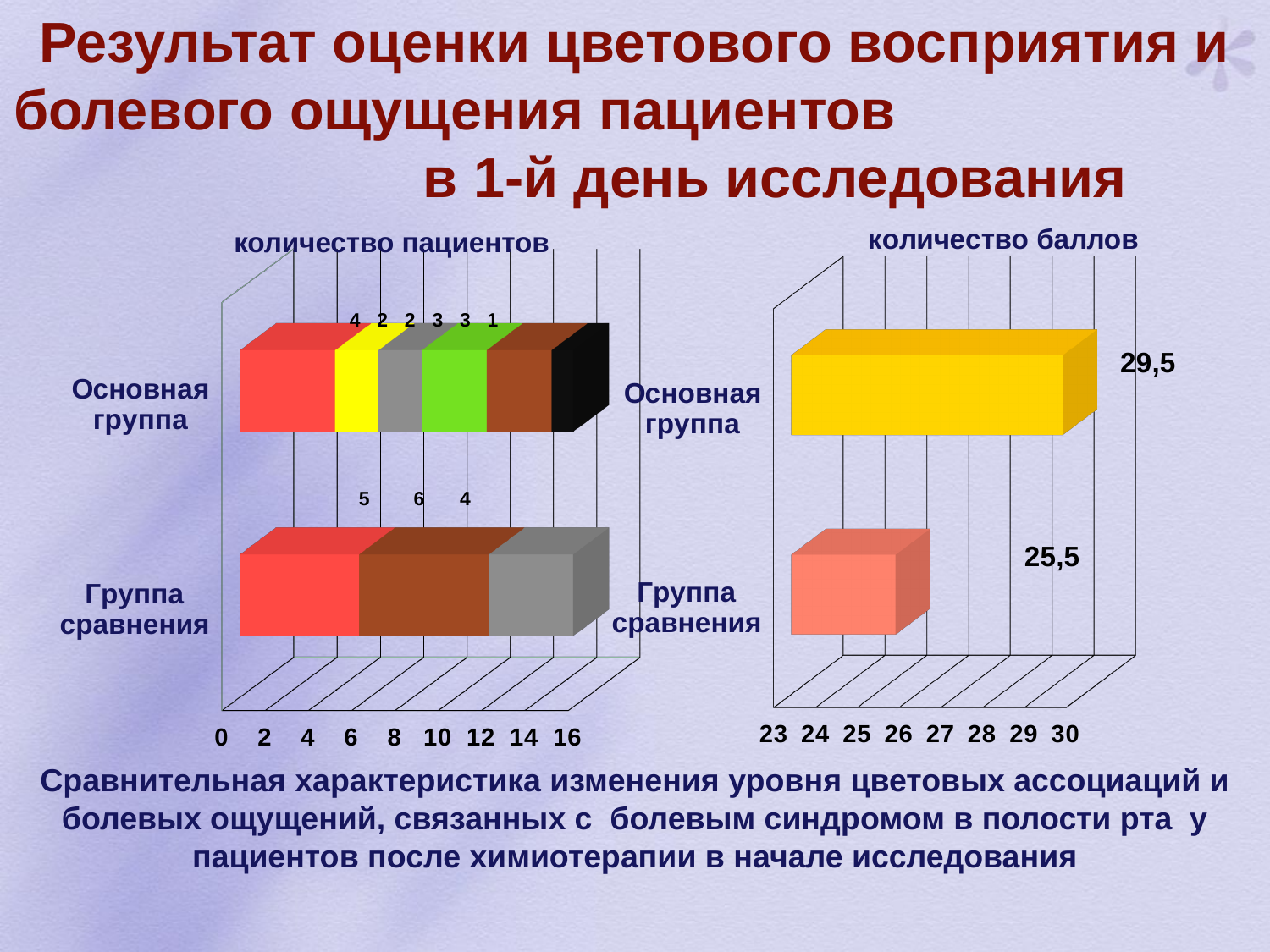

Результат оценки цветового восприятия и болевого ощущения пациентов                                          в 1-й день исследования
количество пациентов

[unsupported chart]

[unsupported chart]

Сравнительная характеристика изменения уровня цветовых ассоциаций и болевых ощущений, связанных с  болевым синдромом в полости рта  у пациентов после химиотерапии в начале исследования